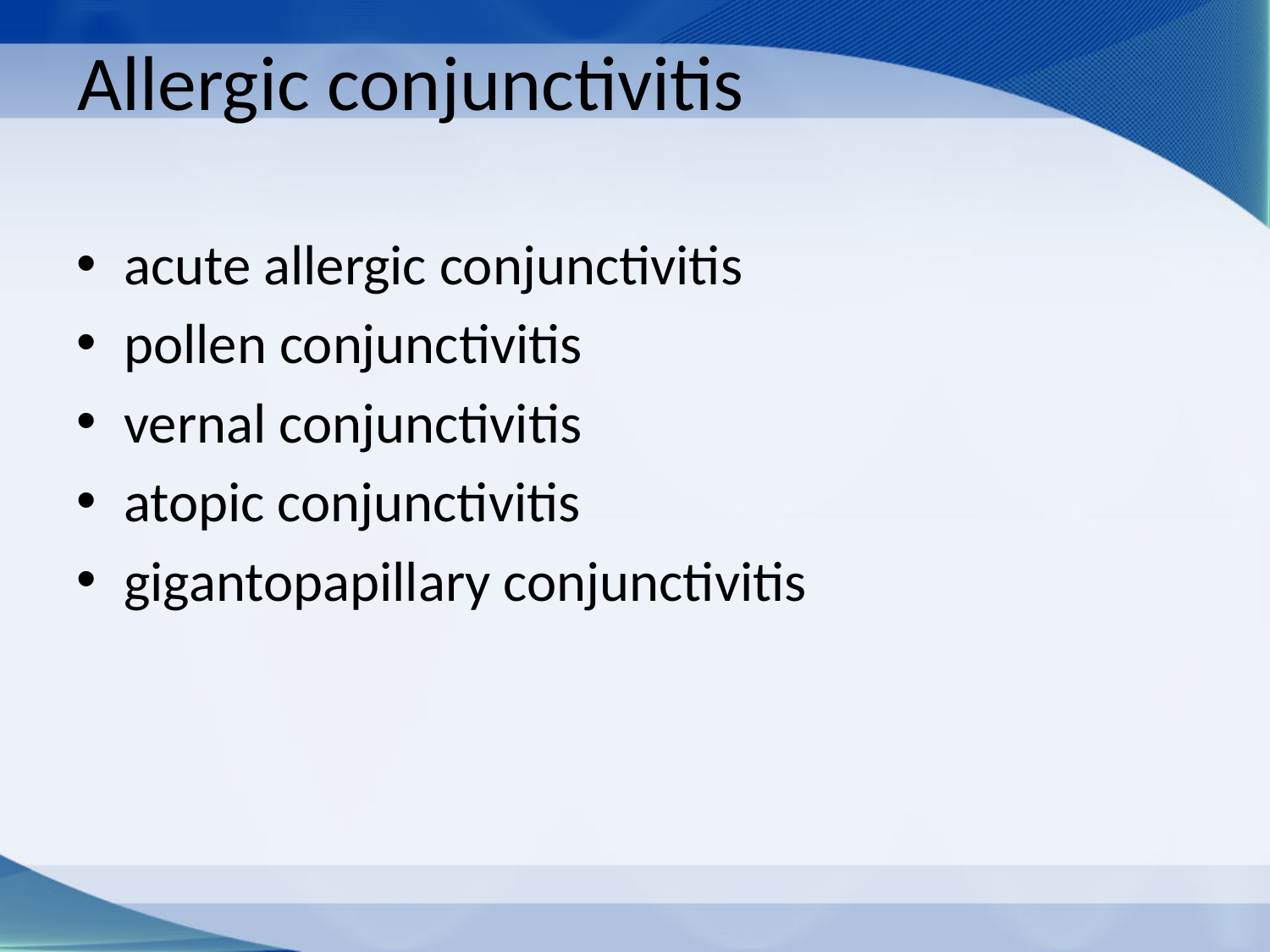

# Allergic conjunctivitis
acute allergic conjunctivitis
pollen conjunctivitis
vernal conjunctivitis
atopic conjunctivitis
gigantopapillary conjunctivitis